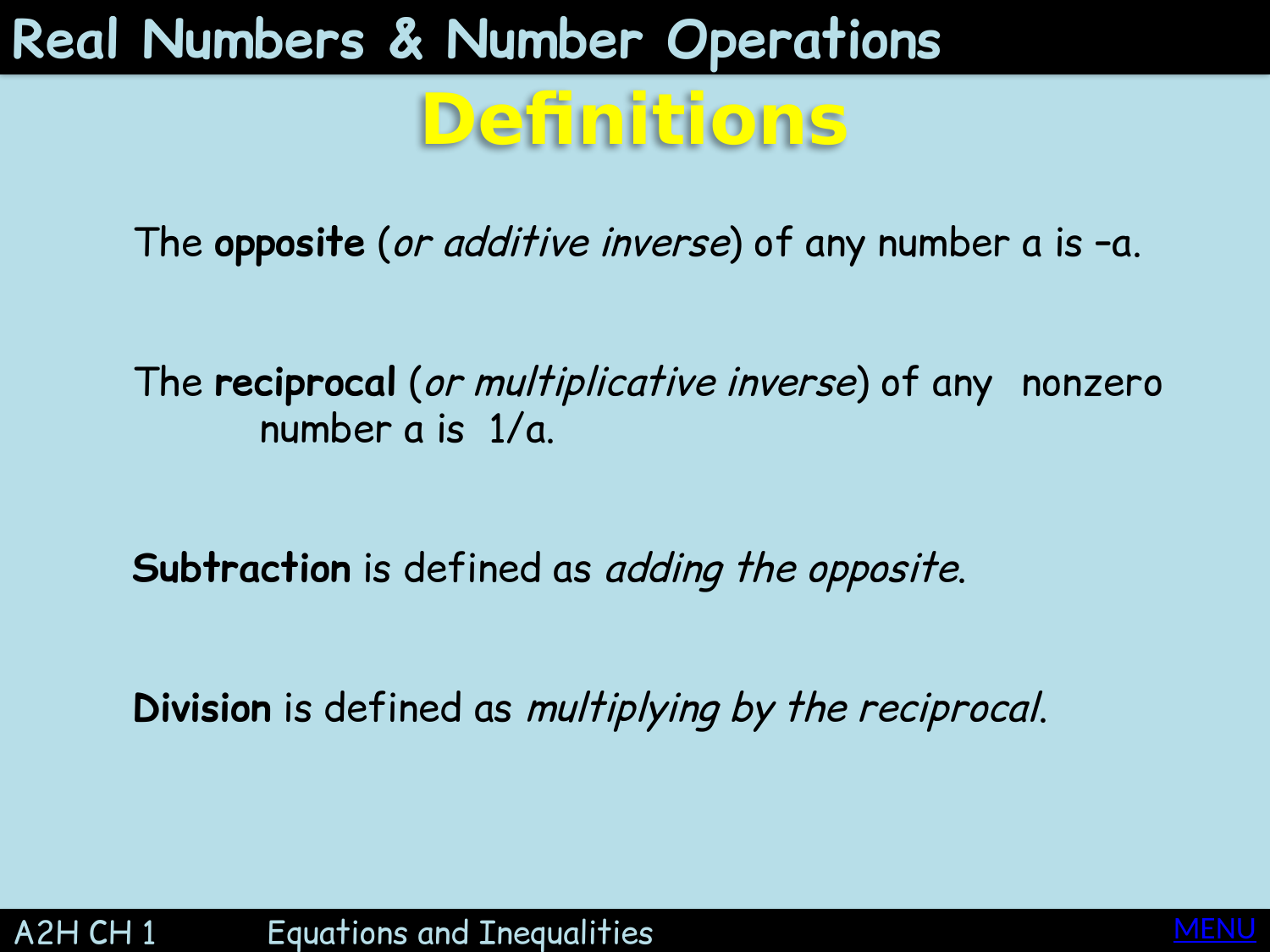

Real Numbers & Number Operations
Definitions
	The opposite (or additive inverse) of any number a is –a.

	The reciprocal (or multiplicative inverse) of any 	nonzero 		number a is  1/a.

	Subtraction is defined as adding the opposite.

	Division is defined as multiplying by the reciprocal.
MENU
A2H CH 1 	Equations and Inequalities